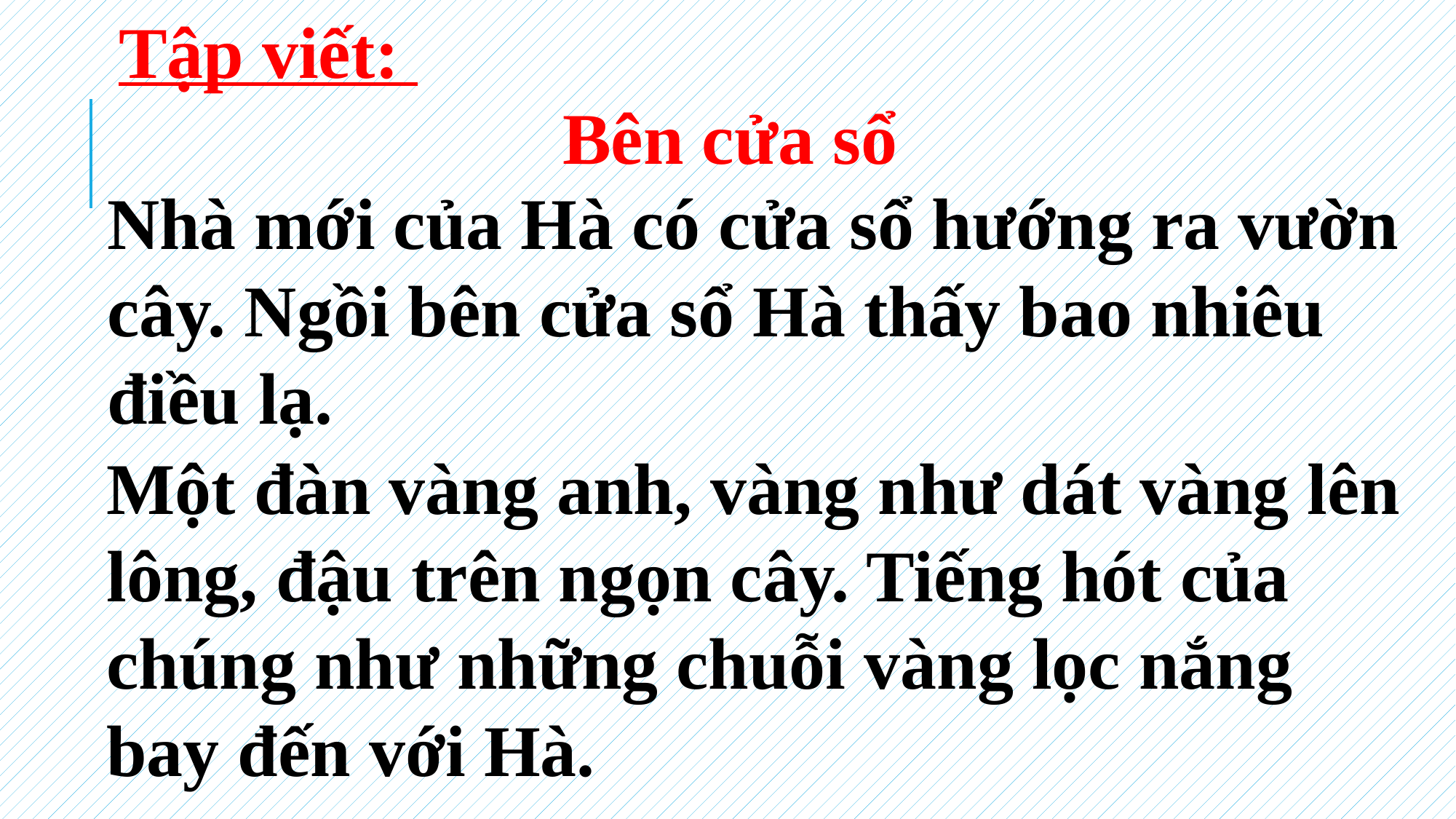

Tập viết:
Bên cửa sổ
Nhà mới của Hà có cửa sổ hướng ra vườn cây. Ngồi bên cửa sổ Hà thấy bao nhiêu điều lạ.
Một đàn vàng anh, vàng như dát vàng lên lông, đậu trên ngọn cây. Tiếng hót của chúng như những chuỗi vàng lọc nắng bay đến với Hà.